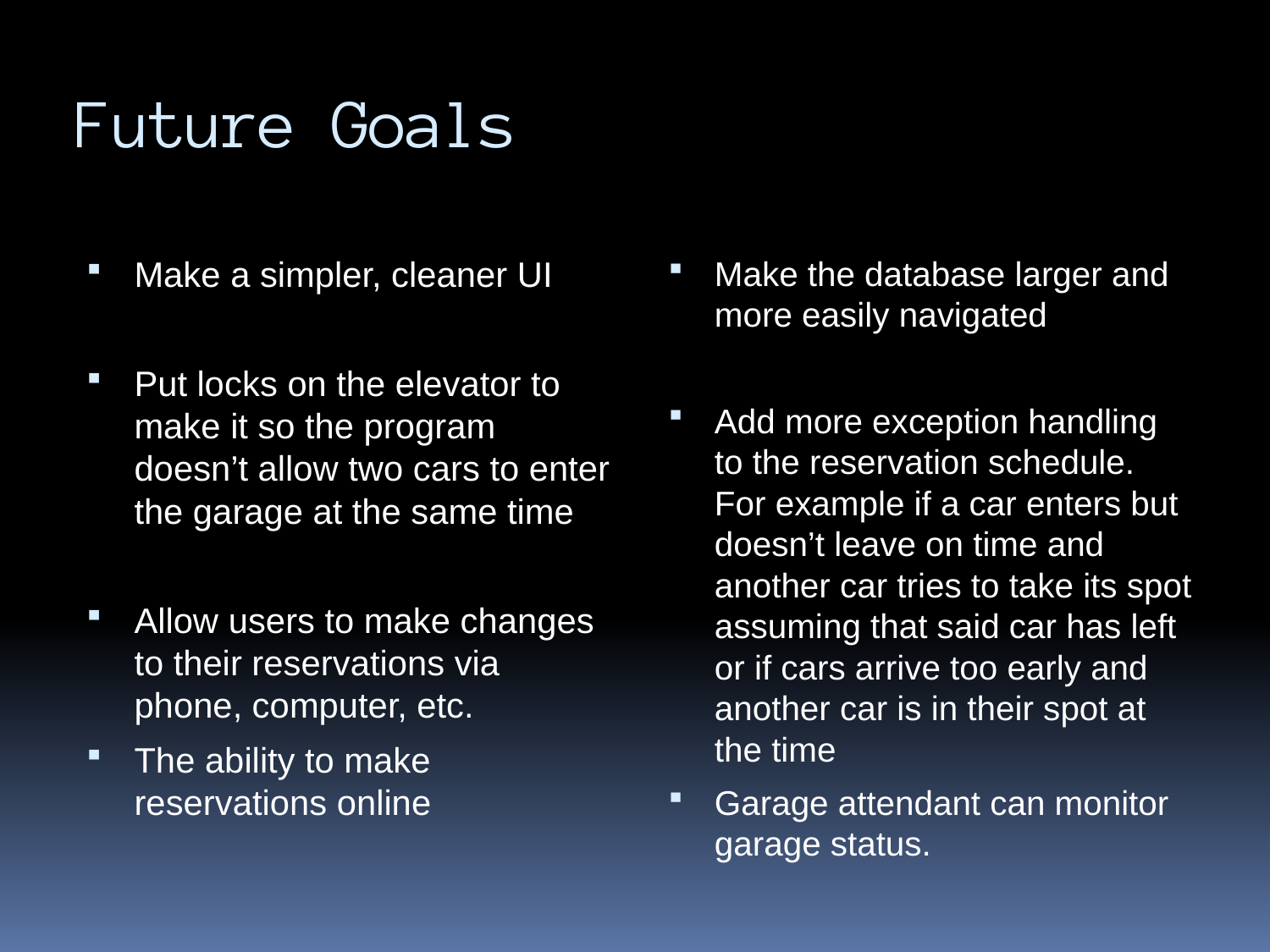

# Future Goals
Make a simpler, cleaner UI

Put locks on the elevator to make it so the program doesn’t allow two cars to enter the garage at the same time

Allow users to make changes to their reservations via phone, computer, etc.
The ability to make reservations online

Make the database larger and more easily navigated

Add more exception handling to the reservation schedule. For example if a car enters but doesn’t leave on time and another car tries to take its spot assuming that said car has left or if cars arrive too early and another car is in their spot at the time
Garage attendant can monitor garage status.